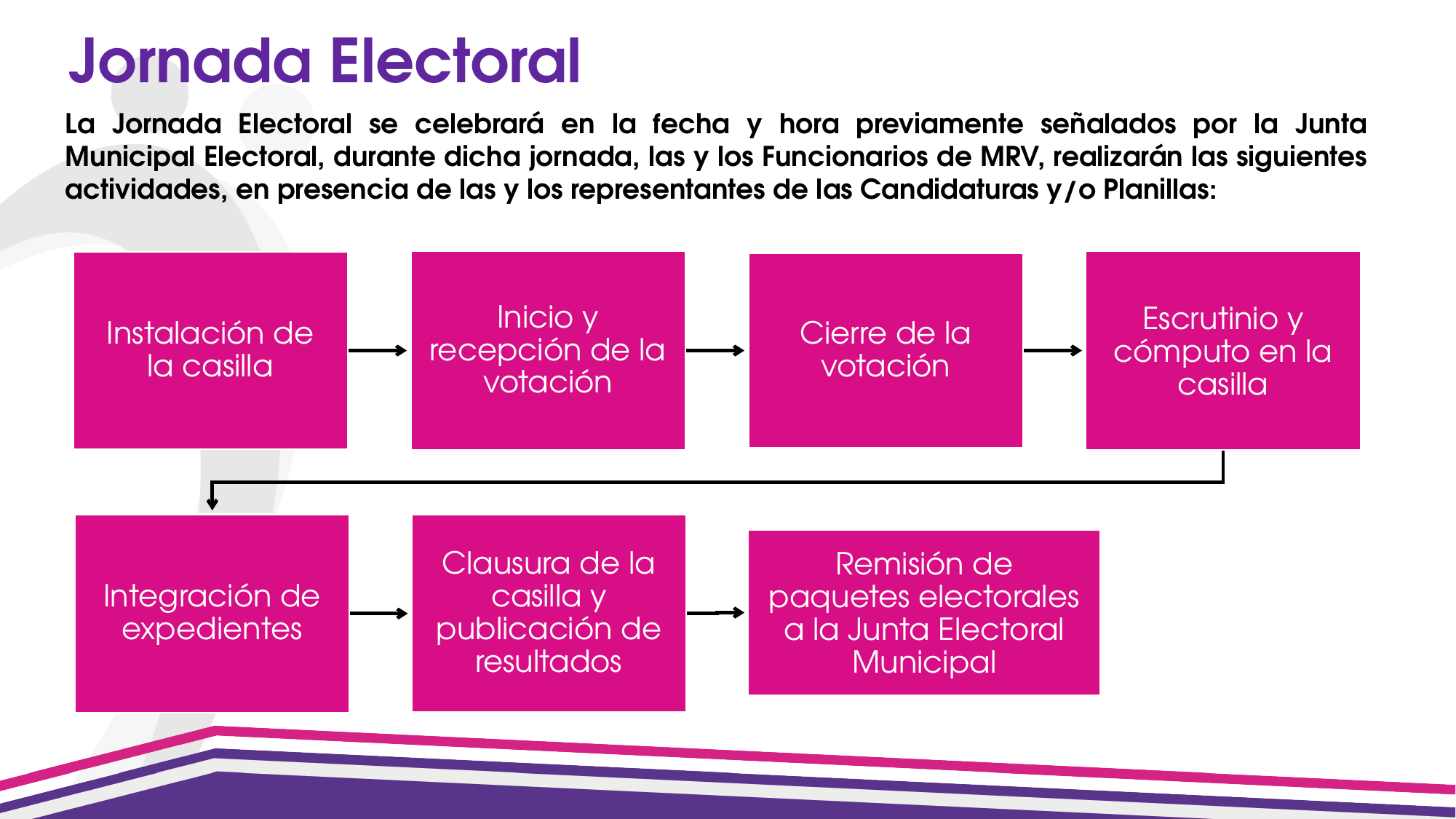

Jornada Electoral
La Jornada Electoral se celebrará en la fecha y hora previamente señalados por la Junta Municipal Electoral, durante dicha jornada, las y los Funcionarios de MRV, realizarán las siguientes actividades, en presencia de las y los representantes de las Candidaturas y/o Planillas:

Instalación de la casilla

Inicio y recepción de la votación

Cierre de la votación

Escrutinio y cómputo en la casilla

Integración de expedientes

Clausura de la casilla y publicación de resultados

Remisión de paquetes electorales a la Junta Electoral Municipal